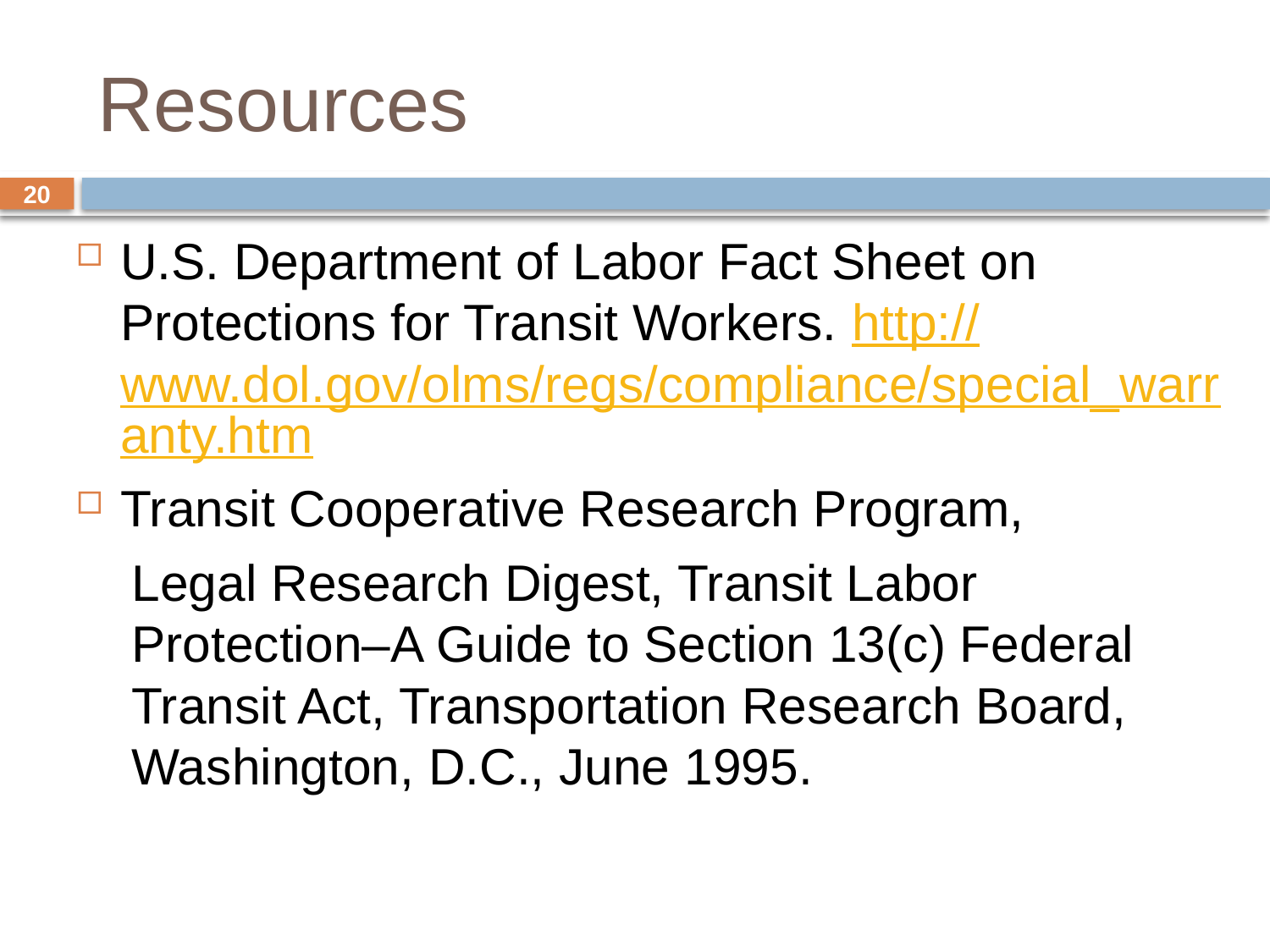

# Resources
20
U.S. Department of Labor Fact Sheet on Protections for Transit Workers. http://www.dol.gov/olms/regs/compliance/special_warranty.htm
Transit Cooperative Research Program,
Legal Research Digest, Transit Labor Protection–A Guide to Section 13(c) Federal Transit Act, Transportation Research Board, Washington, D.C., June 1995.